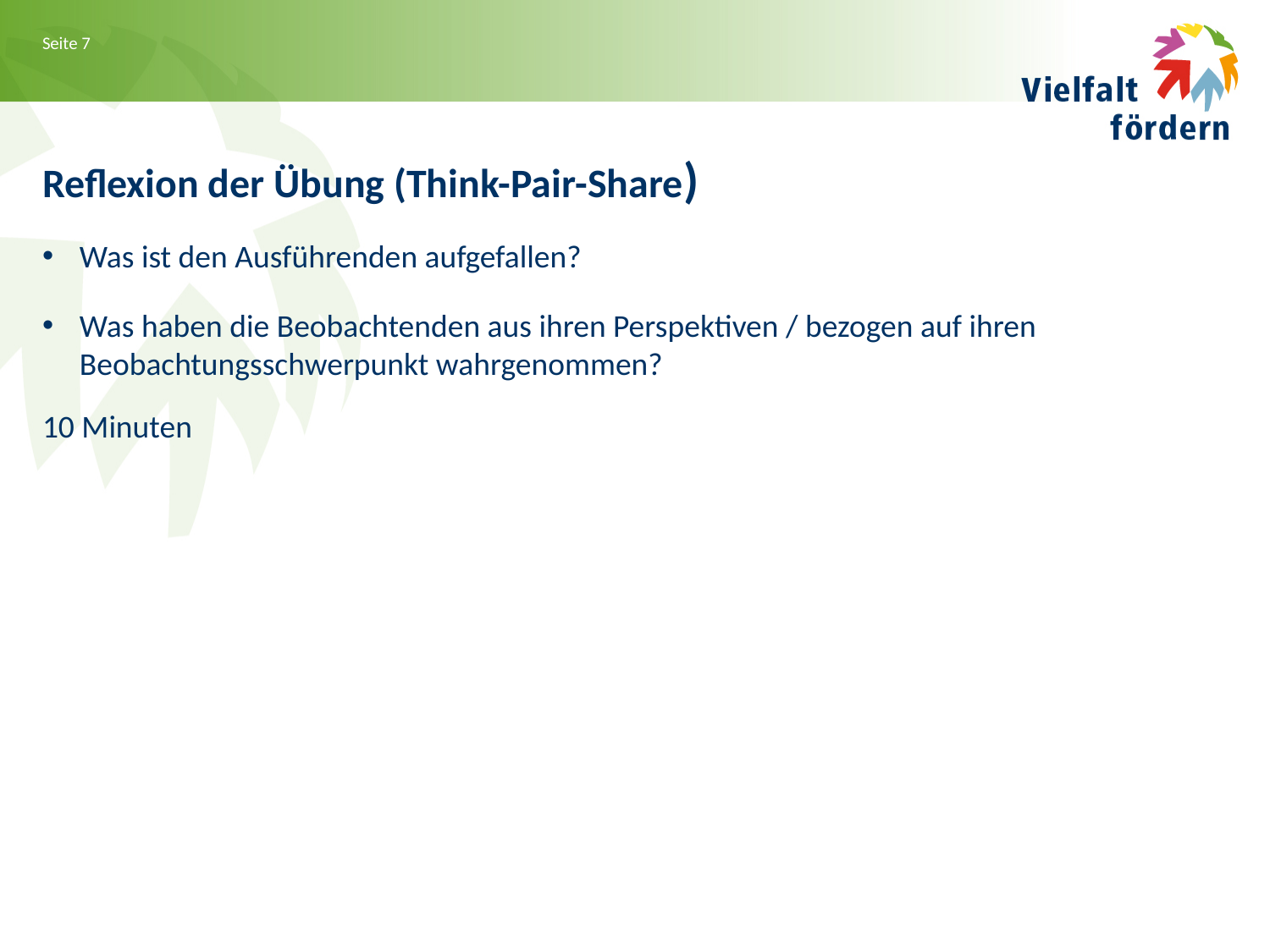

# Reflexion der Übung (Think-Pair-Share)
Was ist den Ausführenden aufgefallen?
Was haben die Beobachtenden aus ihren Perspektiven / bezogen auf ihren Beobachtungsschwerpunkt wahrgenommen?
10 Minuten